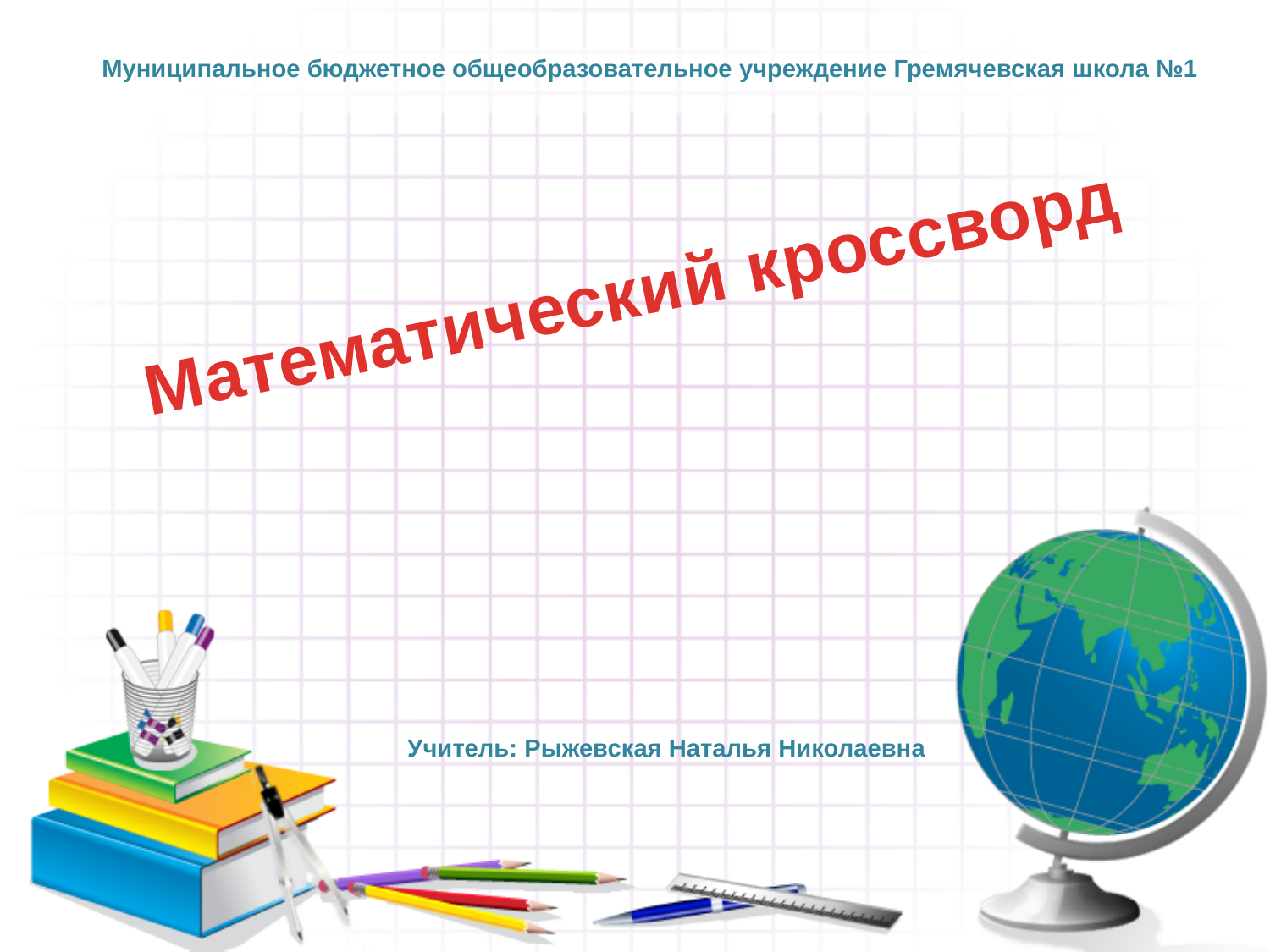

Муниципальное бюджетное общеобразовательное учреждение Гремячевская школа №1
# Математический кроссворд
Учитель: Рыжевская Наталья Николаевна